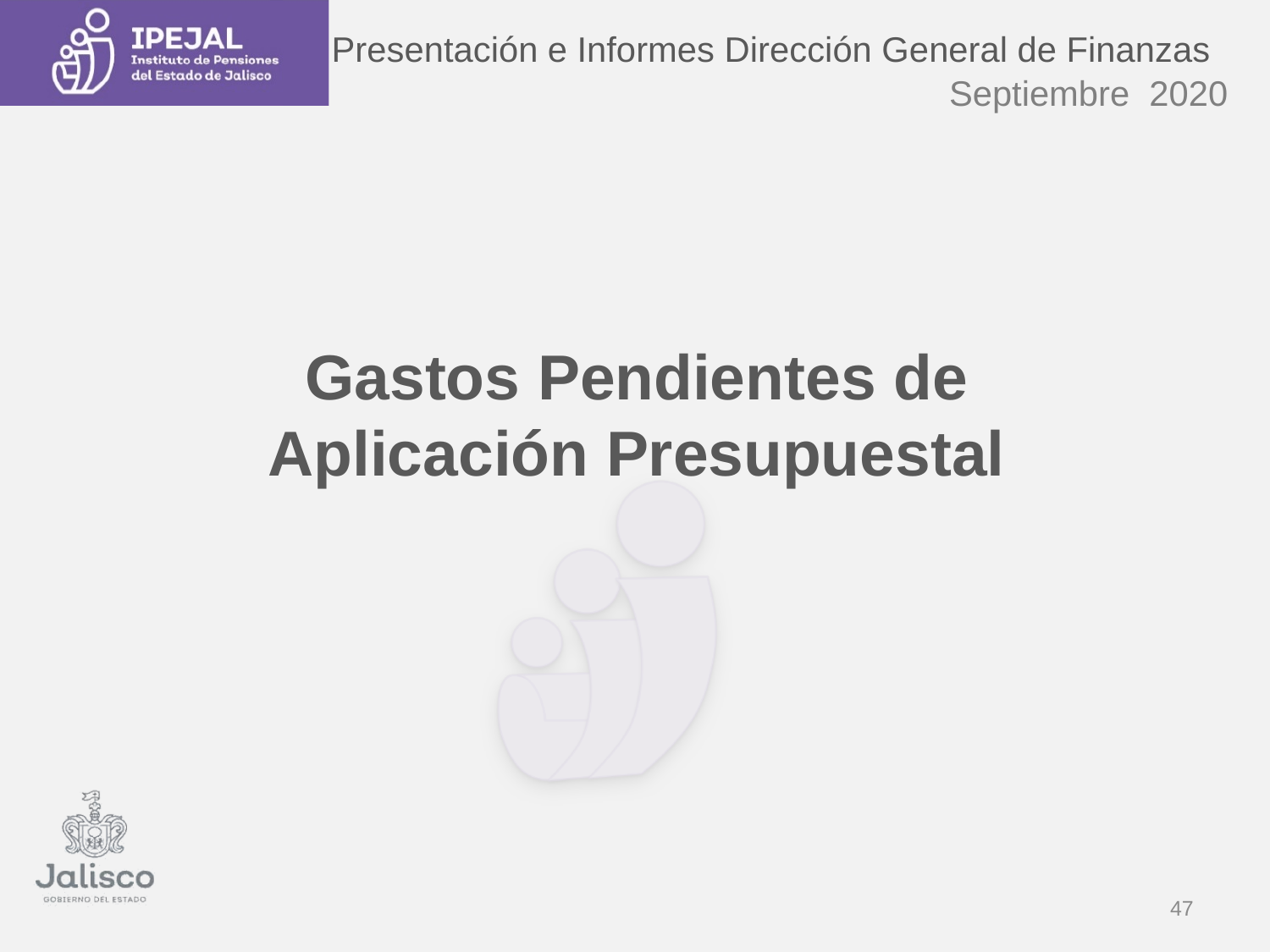

Presentación e Informes Dirección General de Finanzas
Septiembre  2020
# Gastos Pendientes de Aplicación Presupuestal
47